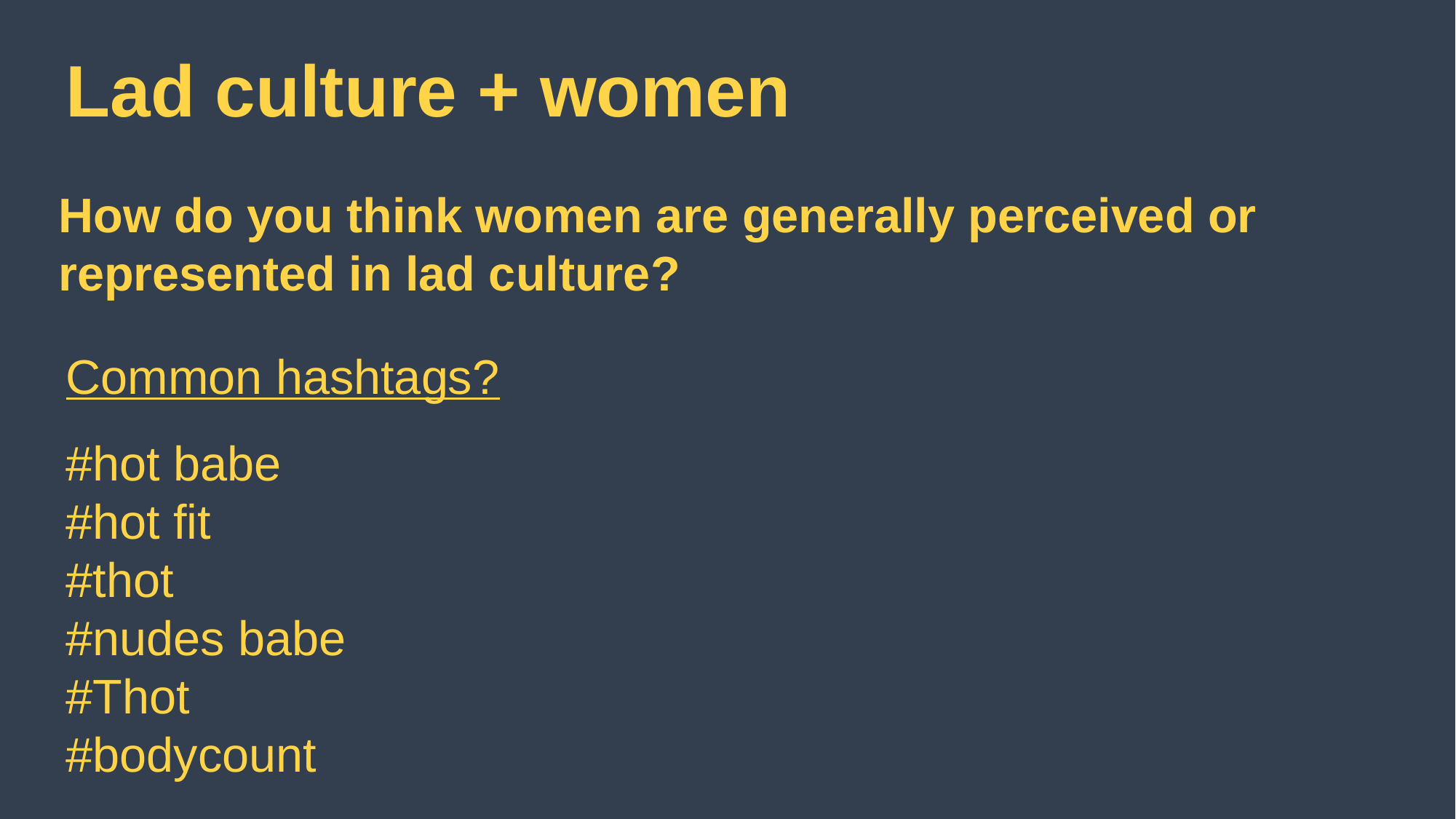

Lad culture + women
How do you think women are generally perceived or represented in lad culture?

Common hashtags?

#hot babe
#hot fit
#thot
#nudes babe #Thot
#bodycount